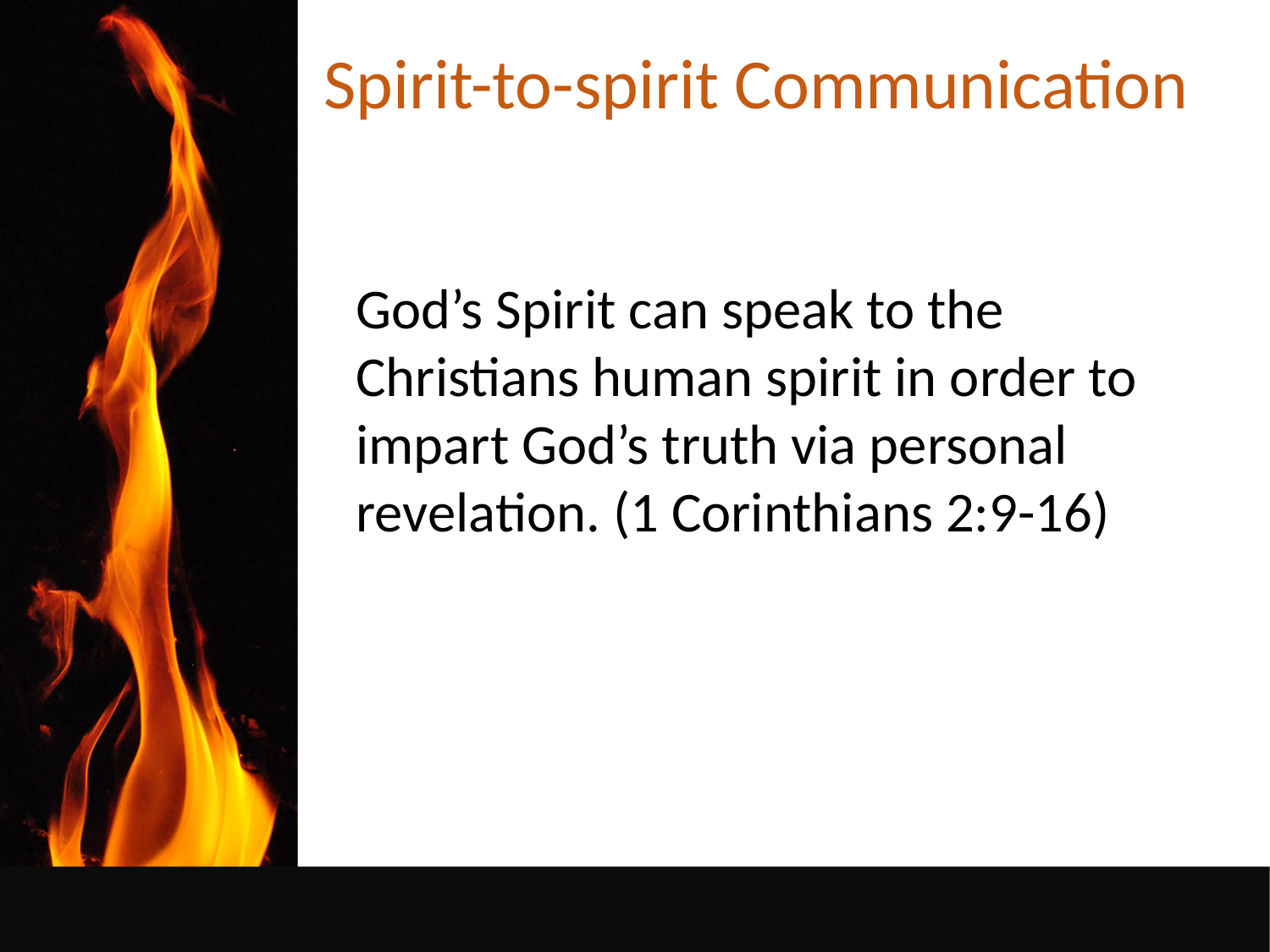

Spirit-to-spirit Communication
God’s Spirit can speak to the Christians human spirit in order to impart God’s truth via personal revelation. (1 Corinthians 2:9-16)